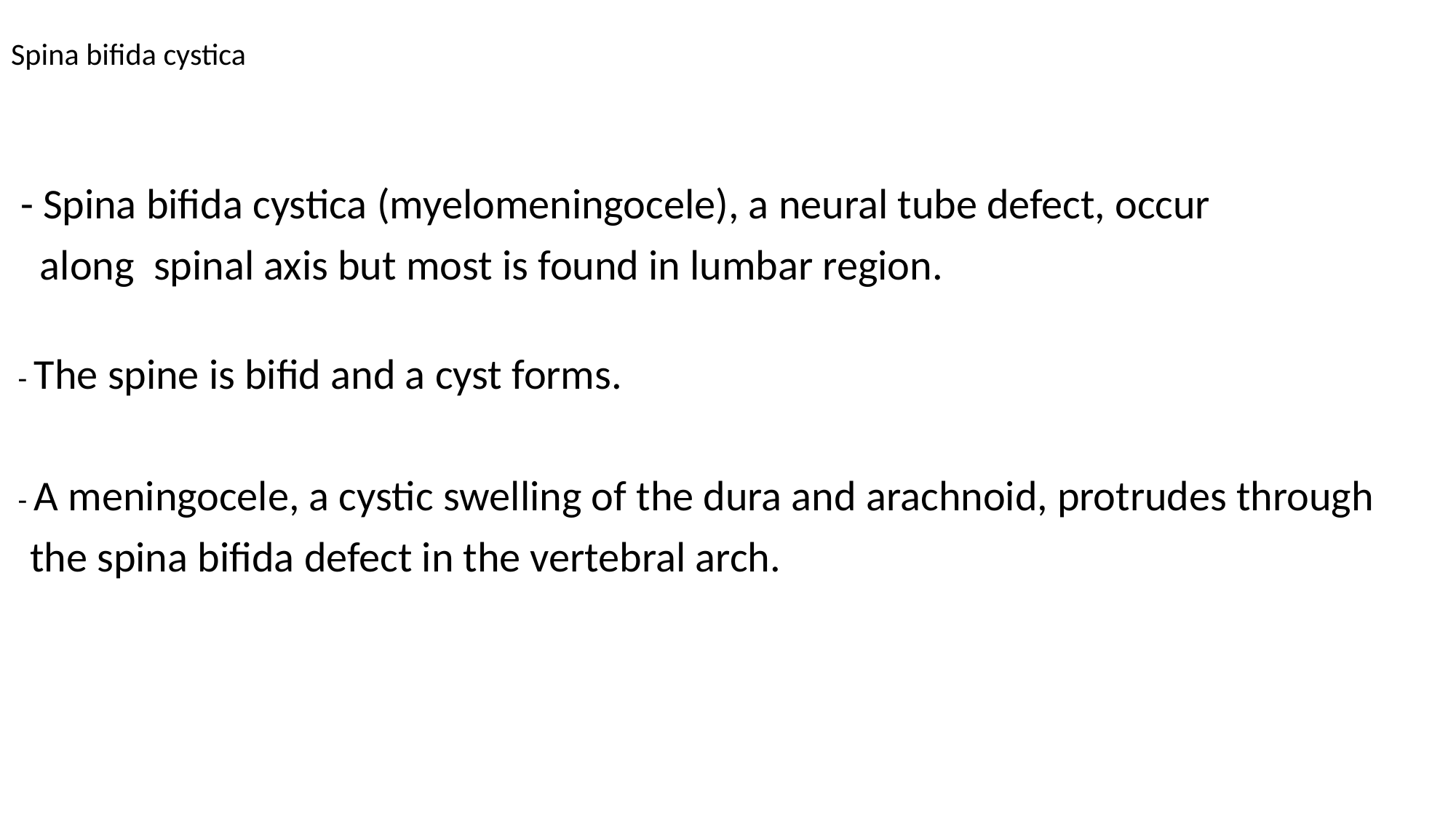

# Spina bifida cystica

 - Spina bifida cystica (myelomeningocele), a neural tube defect, occur
   along  spinal axis but most is found in lumbar region.

 - The spine is bifid and a cyst forms.

 - A meningocele, a cystic swelling of the dura and arachnoid, protrudes through
  the spina bifida defect in the vertebral arch.